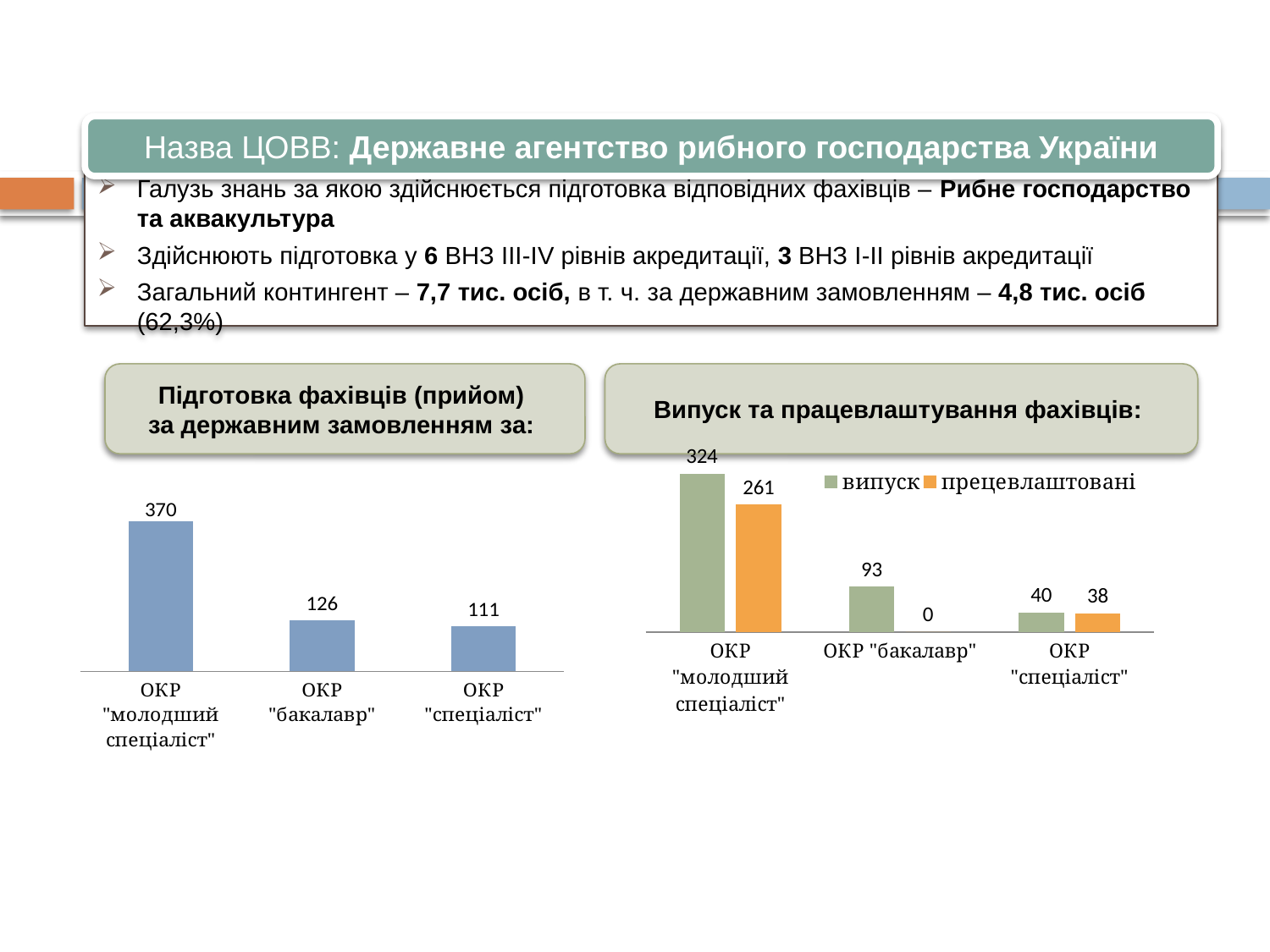

Назва ЦОВВ: Державне агентство рибного господарства України

Галузь знань за якою здійснюється підготовка відповідних фахівців – Рибне господарство та аквакультура
Здійснюють підготовка у 6 ВНЗ ІІІ-ІV рівнів акредитації, 3 ВНЗ І-ІІ рівнів акредитації
Загальний контингент – 7,7 тис. осіб, в т. ч. за державним замовленням – 4,8 тис. осіб (62,3%)
Випуск та працевлаштування фахівців:
Підготовка фахівців (прийом)
за державним замовленням за:

### Chart

| Category | випуск | прецевлаштовані |
|---|---|---|
| ОКР "молодший спеціаліст" | 324.0 | 261.0 |
| ОКР "бакалавр" | 93.0 | 0.0 |
| ОКР "спеціаліст" | 40.0 | 38.0 |

### Chart

| Category | Столбец1 |
|---|---|
| ОКР "молодший спеціаліст" | 370.0 |
| ОКР "бакалавр" | 126.0 |
| ОКР "спеціаліст" | 111.0 |